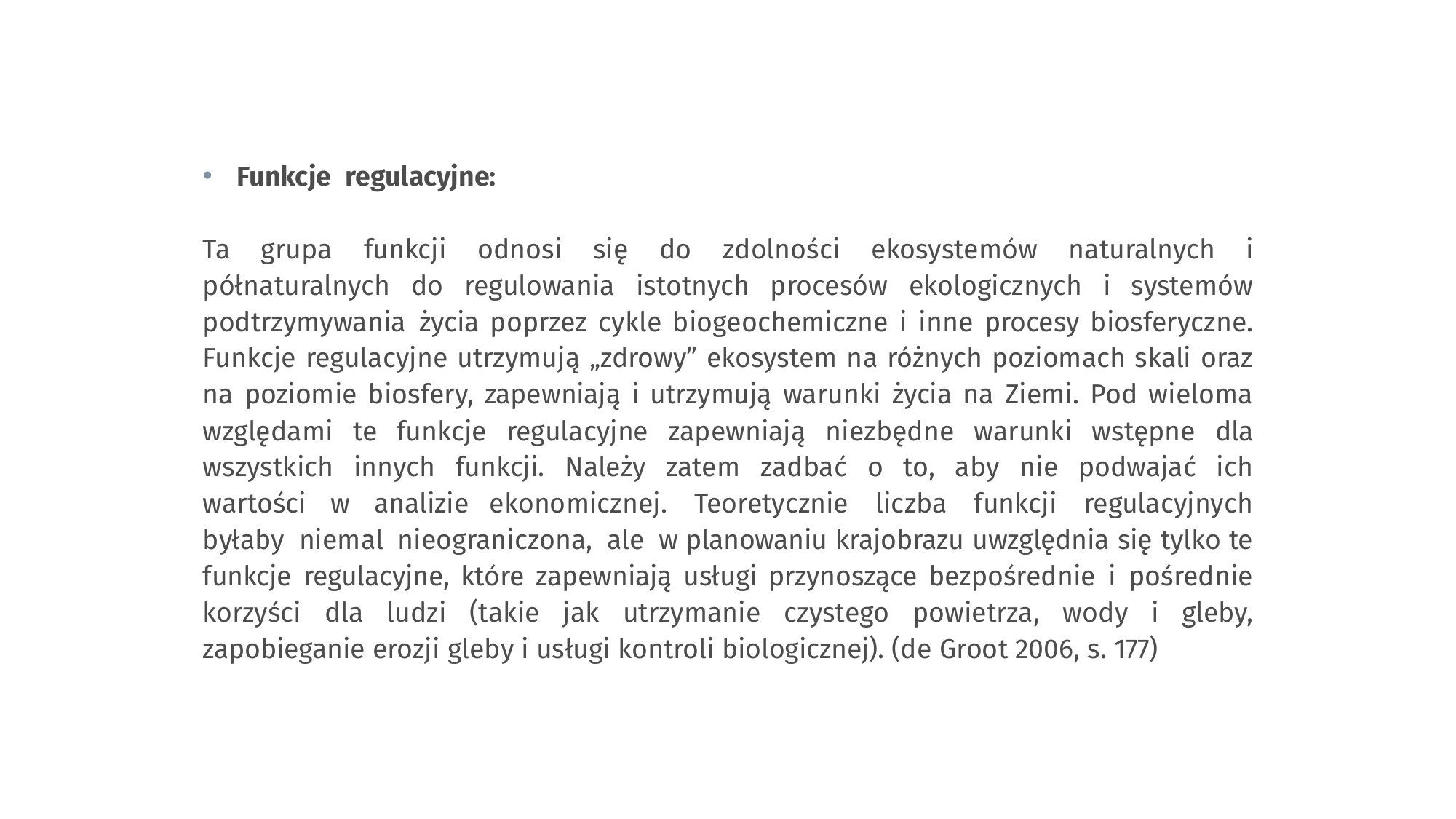

Funkcje regulacyjne:

Ta grupa funkcji odnosi się do zdolności ekosystemów naturalnych i półnaturalnych do regulowania istotnych procesów ekologicznych i systemów podtrzymywania życia poprzez cykle biogeochemiczne i inne procesy biosferyczne. Funkcje regulacyjne utrzymują „zdrowy” ekosystem na różnych poziomach skali oraz na poziomie biosfery, zapewniają i utrzymują warunki życia na Ziemi. Pod wieloma względami te funkcje regulacyjne zapewniają niezbędne warunki wstępne dla wszystkich innych funkcji. Należy zatem zadbać o to, aby nie podwajać ich wartości w analizie ekonomicznej. Teoretycznie liczba funkcji regulacyjnych byłaby niemal nieograniczona, ale w planowaniu krajobrazu uwzględnia się tylko te funkcje regulacyjne, które zapewniają usługi przynoszące bezpośrednie i pośrednie korzyści dla ludzi (takie jak utrzymanie czystego powietrza, wody i gleby, zapobieganie erozji gleby i usługi kontroli biologicznej). (de Groot 2006, s. 177)